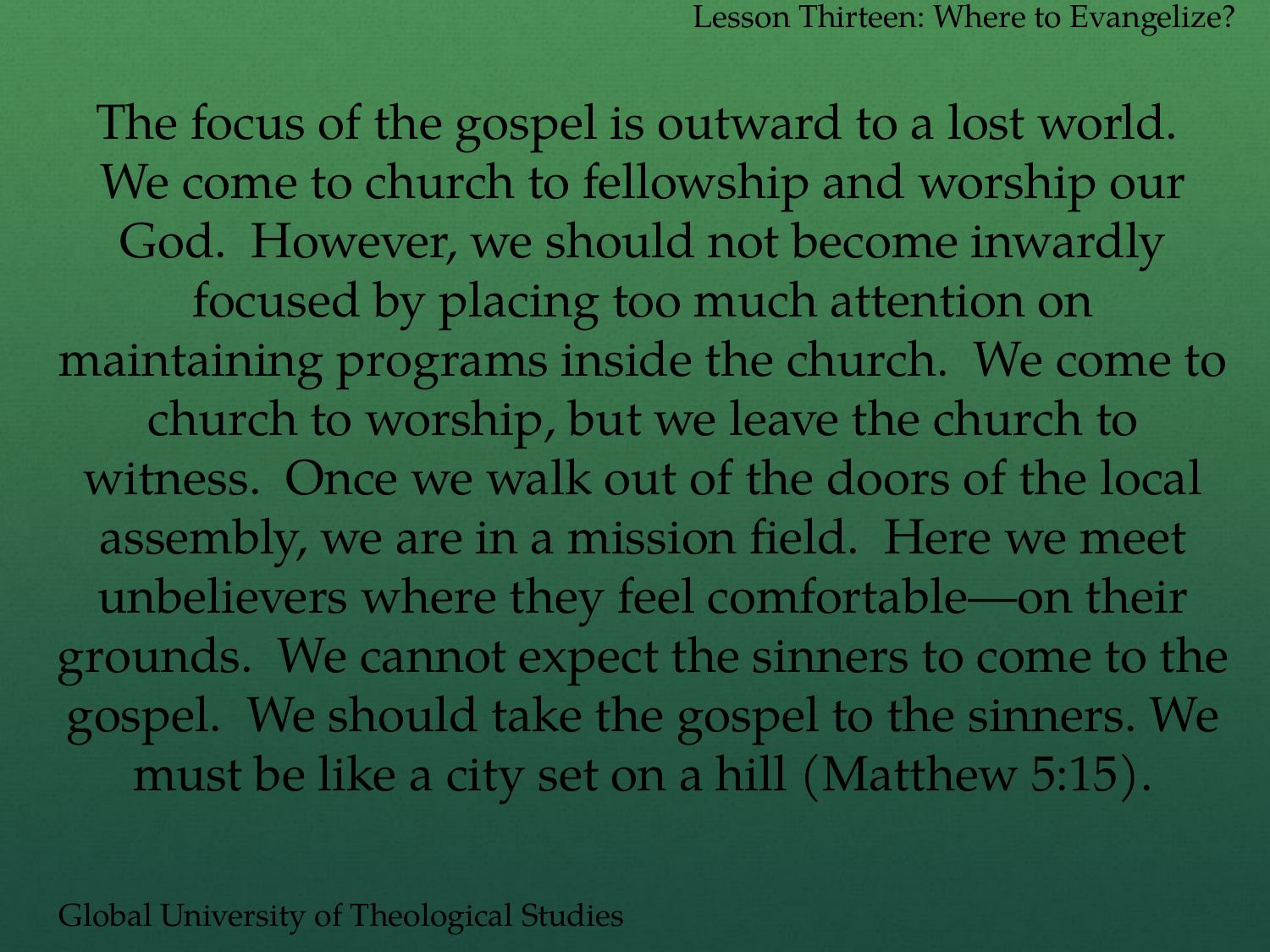

Lesson Thirteen: Where to Evangelize?

The focus of the gospel is outward to a lost world.  We come to church to fellowship and worship our God.  However, we should not become inwardly focused by placing too much attention on maintaining programs inside the church.  We come to church to worship, but we leave the church to witness.  Once we walk out of the doors of the local assembly, we are in a mission field.  Here we meet unbelievers where they feel comfortable—on their grounds.  We cannot expect the sinners to come to the gospel.  We should take the gospel to the sinners. We must be like a city set on a hill (Matthew 5:15).
Global University of Theological Studies